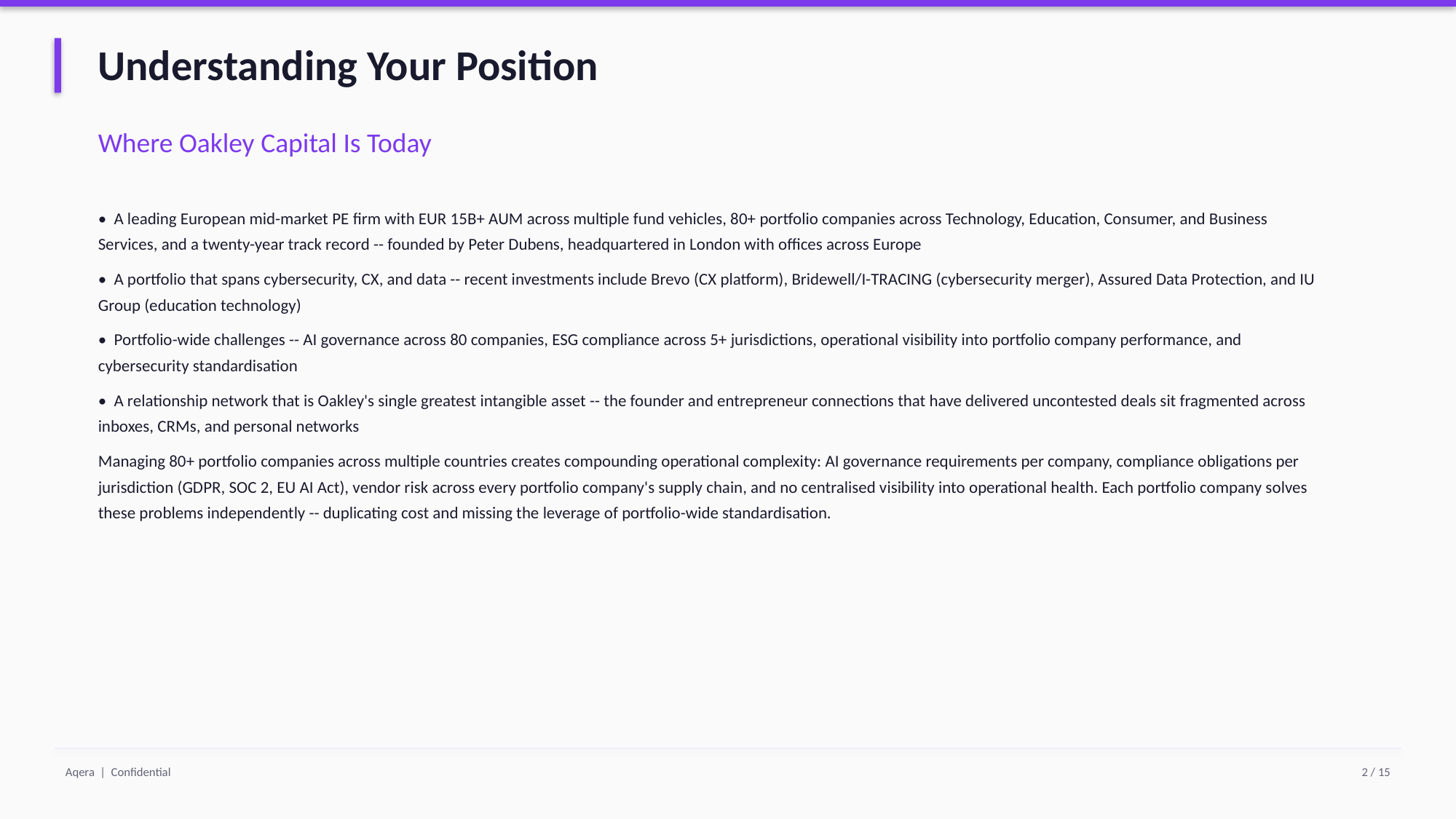

Understanding Your Position

Where Oakley Capital Is Today
•  A leading European mid-market PE firm with EUR 15B+ AUM across multiple fund vehicles, 80+ portfolio companies across Technology, Education, Consumer, and Business Services, and a twenty-year track record -- founded by Peter Dubens, headquartered in London with offices across Europe
•  A portfolio that spans cybersecurity, CX, and data -- recent investments include Brevo (CX platform), Bridewell/I-TRACING (cybersecurity merger), Assured Data Protection, and IU Group (education technology)
•  Portfolio-wide challenges -- AI governance across 80 companies, ESG compliance across 5+ jurisdictions, operational visibility into portfolio company performance, and cybersecurity standardisation
•  A relationship network that is Oakley's single greatest intangible asset -- the founder and entrepreneur connections that have delivered uncontested deals sit fragmented across inboxes, CRMs, and personal networks
Managing 80+ portfolio companies across multiple countries creates compounding operational complexity: AI governance requirements per company, compliance obligations per jurisdiction (GDPR, SOC 2, EU AI Act), vendor risk across every portfolio company's supply chain, and no centralised visibility into operational health. Each portfolio company solves these problems independently -- duplicating cost and missing the leverage of portfolio-wide standardisation.

Aqera  |  Confidential
2 / 15